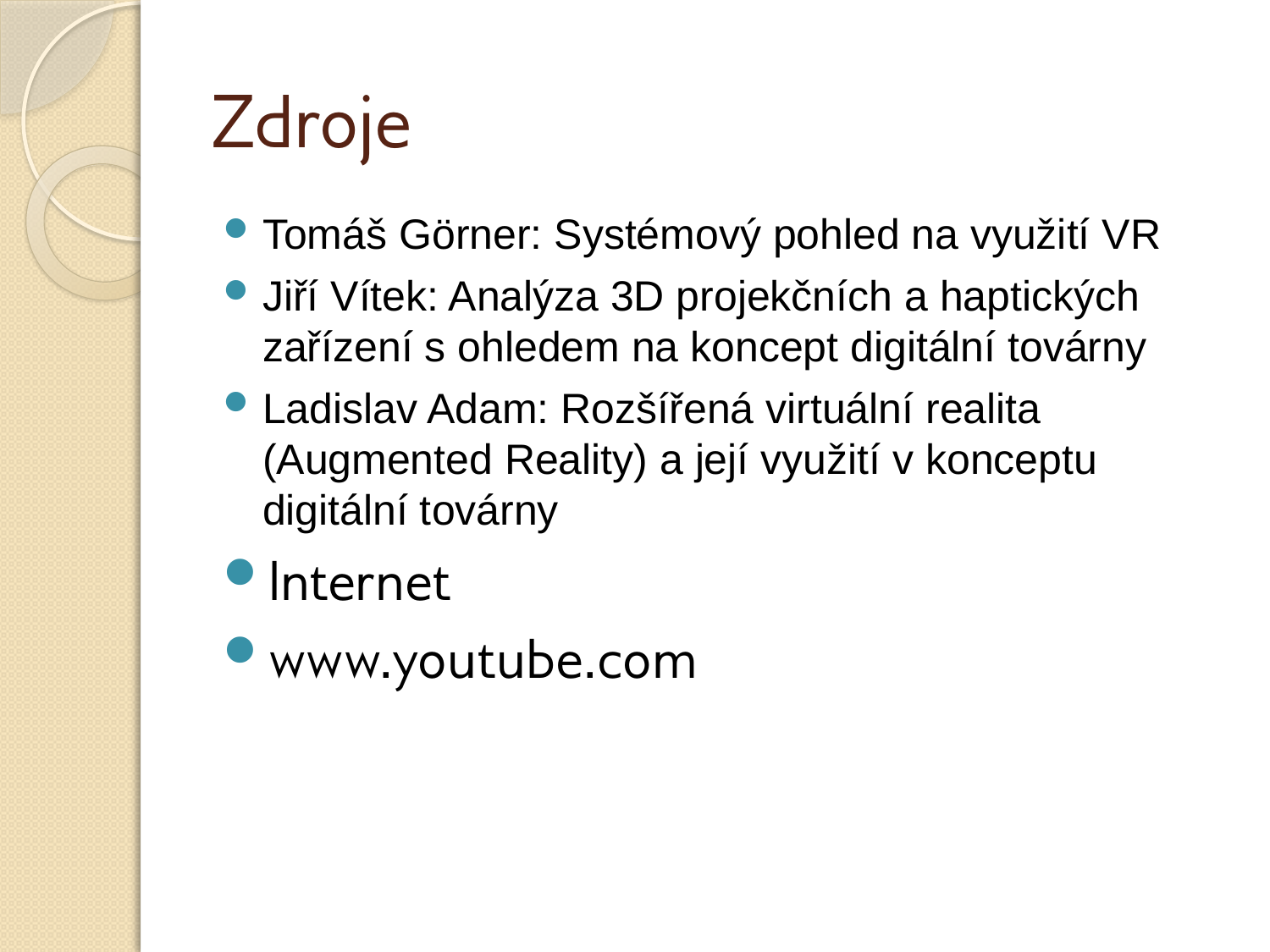

# Zdroje
Tomáš Görner: Systémový pohled na využití VR
Jiří Vítek: Analýza 3D projekčních a haptických zařízení s ohledem na koncept digitální továrny
Ladislav Adam: Rozšířená virtuální realita (Augmented Reality) a její využití v konceptu digitální továrny
Internet
www.youtube.com